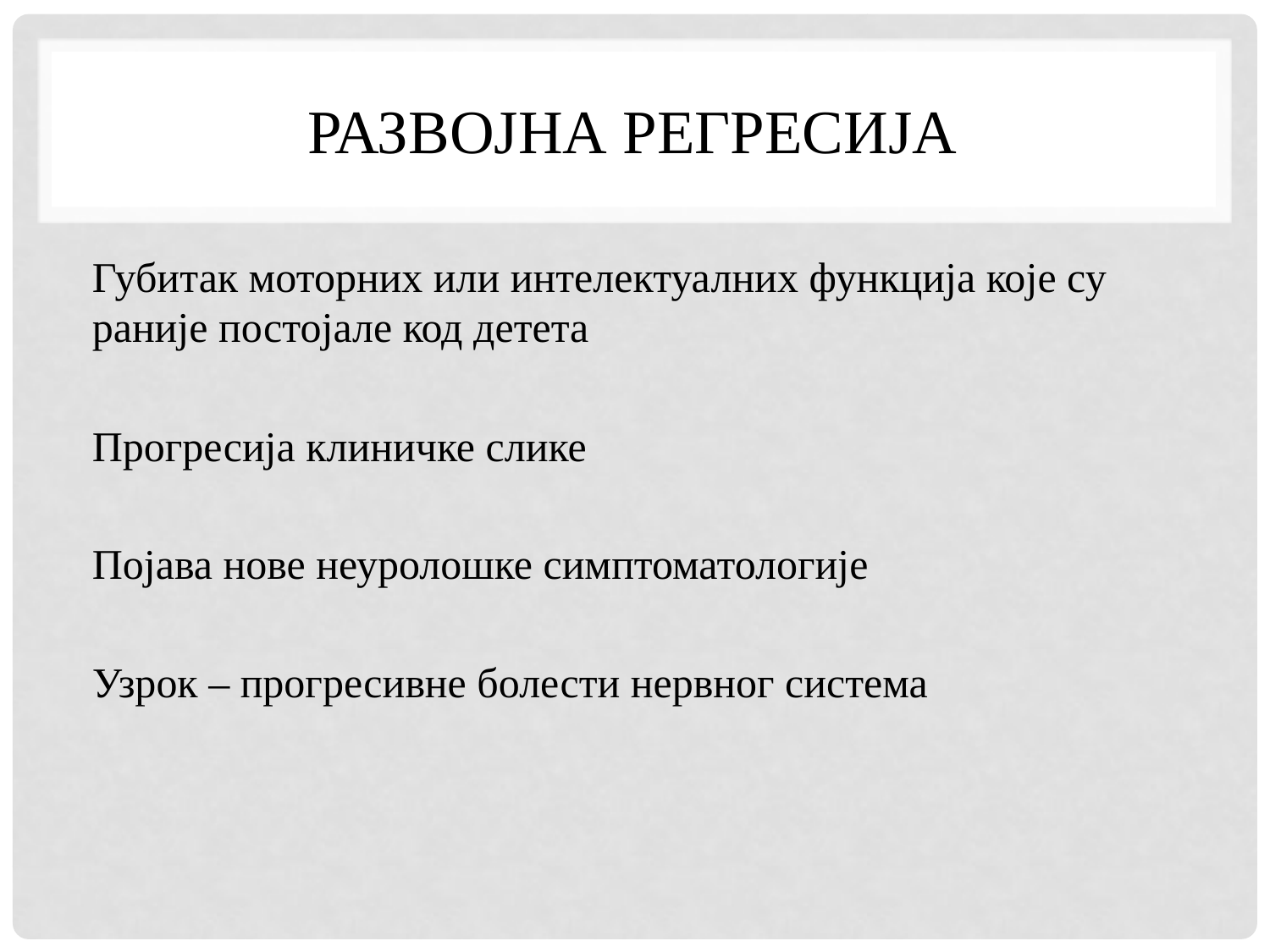

# Развојна регресија
Губитак моторних или интелектуалних функција које су раније постојале код детета

Прогресија клиничке слике

Појава нове неуролошке симптоматологије

Узрок – прогресивне болести нервног система